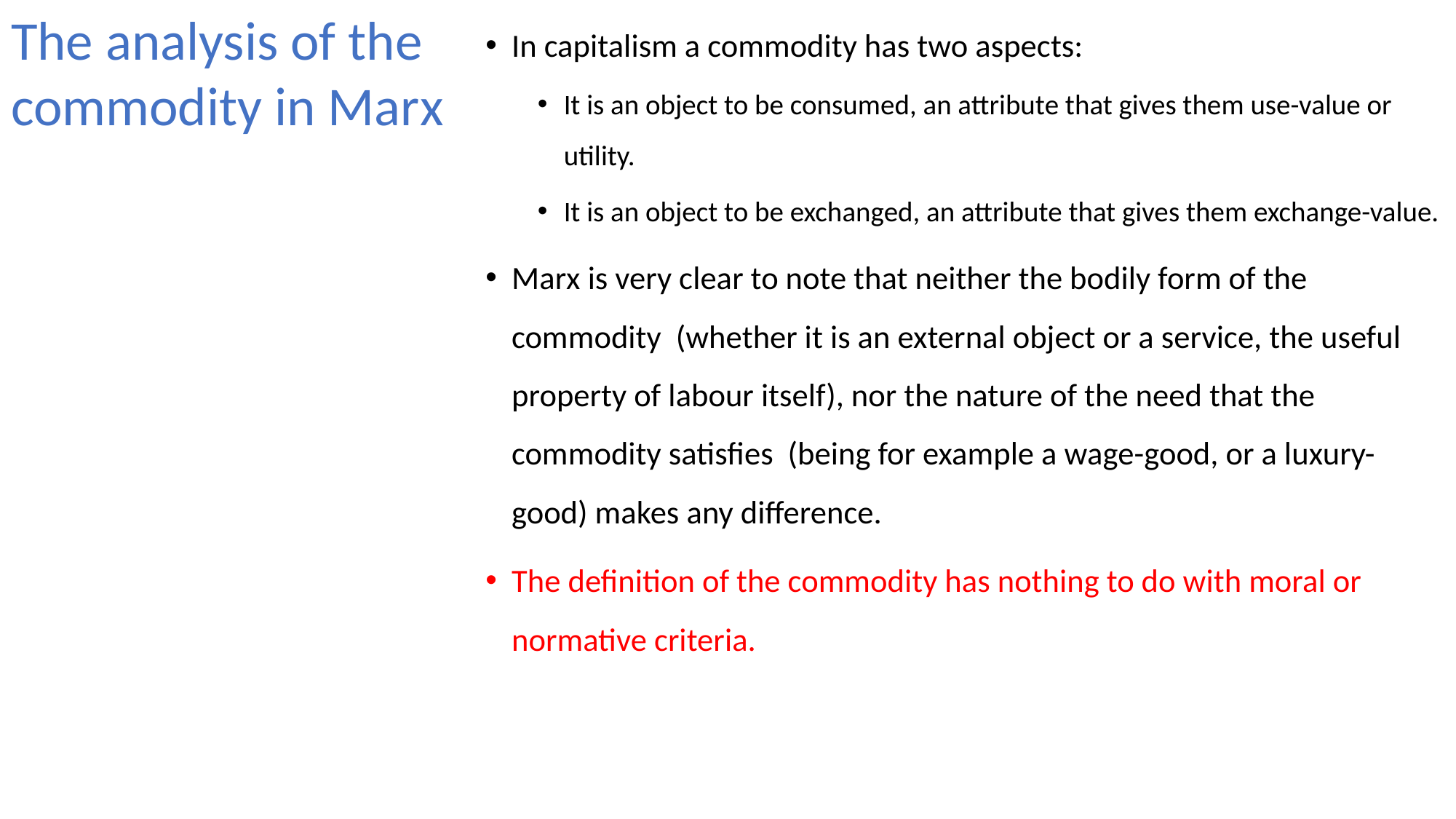

# The analysis of the commodity in Marx
In capitalism a commodity has two aspects:
It is an object to be consumed, an attribute that gives them use-value or utility.
It is an object to be exchanged, an attribute that gives them exchange-value.
Marx is very clear to note that neither the bodily form of the commodity  (whether it is an external object or a service, the useful property of labour itself), nor the nature of the need that the commodity satisfies  (being for example a wage-good, or a luxury-good) makes any difference.
The definition of the commodity has nothing to do with moral or normative criteria.